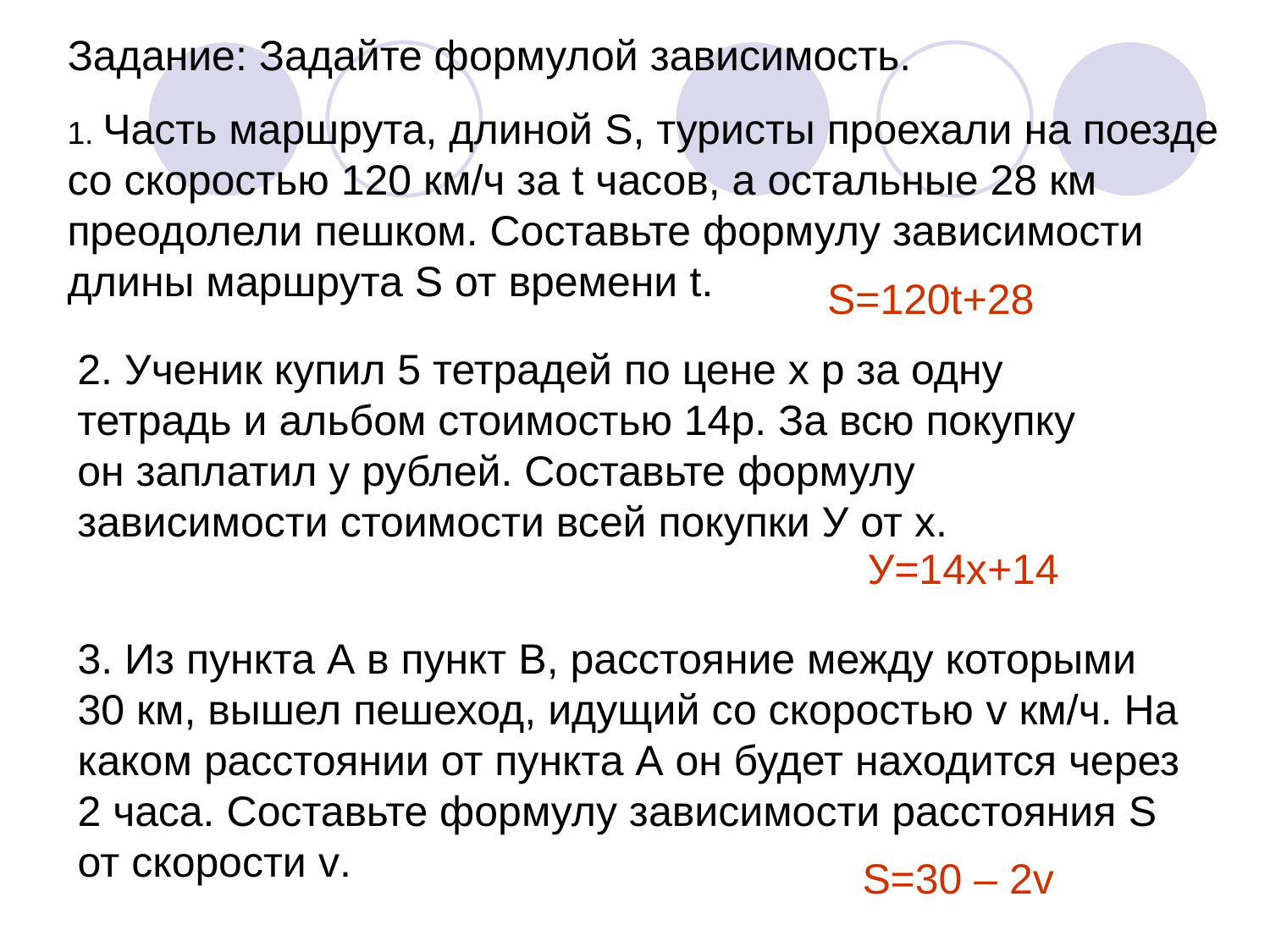

# Задание: Задайте формулой зависимость.
1. Часть маршрута, длиной S, туристы проехали на поезде со скоростью 120 км/ч за t часов, а остальные 28 км преодолели пешком. Составьте формулу зависимости длины маршрута S от времени t.

S=120t+28
2. Ученик купил 5 тетрадей по цене х р за одну тетрадь и альбом стоимостью 14р. За всю покупку он заплатил у рублей. Составьте формулу зависимости стоимости всей покупки У от х.
У=14х+14
3. Из пункта А в пункт В, расстояние между которыми  30 км, вышел пешеход, идущий со скоростью v км/ч. На каком расстоянии от пункта А он будет находится через 2 часа. Составьте формулу зависимости расстояния S от скорости v.
S=30 – 2v